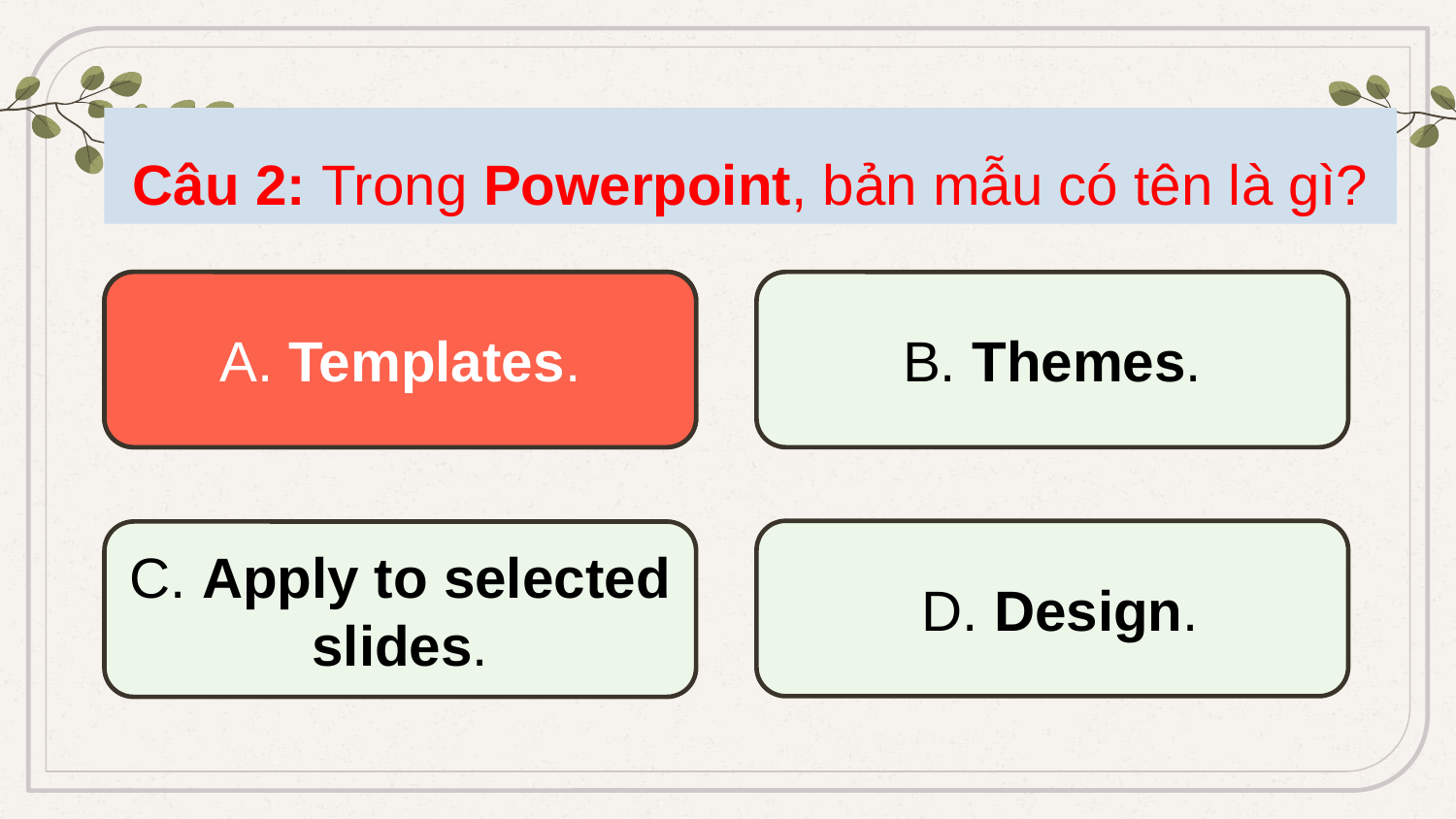

Câu 2: Trong Powerpoint, bản mẫu có tên là gì?
A. Templates.
A. Templates.
B. Themes.
 D. Design.
C. Apply to selected slides.